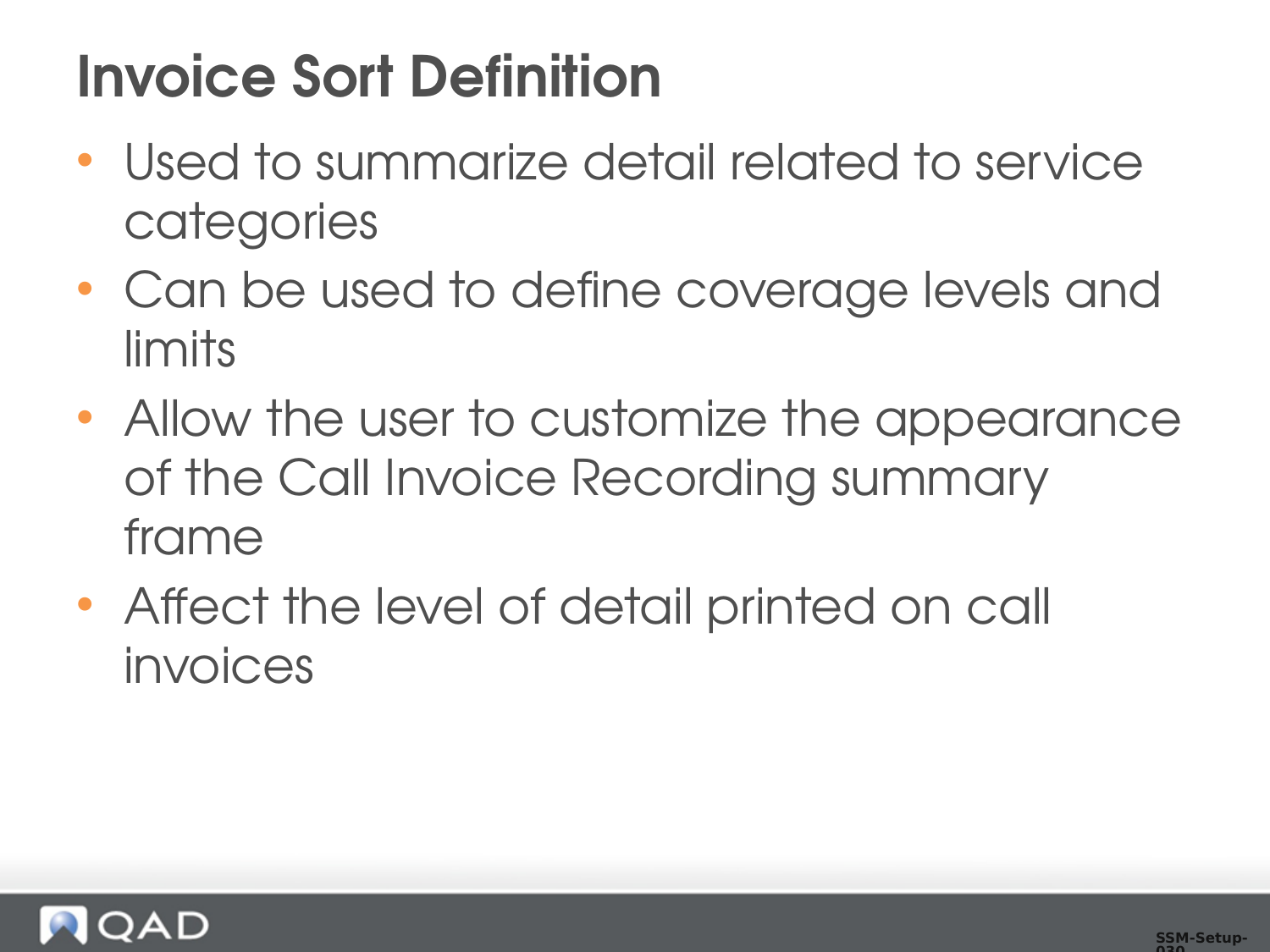

# Invoice Sort Definition
Used to summarize detail related to service categories
Can be used to define coverage levels and limits
Allow the user to customize the appearance of the Call Invoice Recording summary frame
Affect the level of detail printed on call invoices

SSM-Setup-030